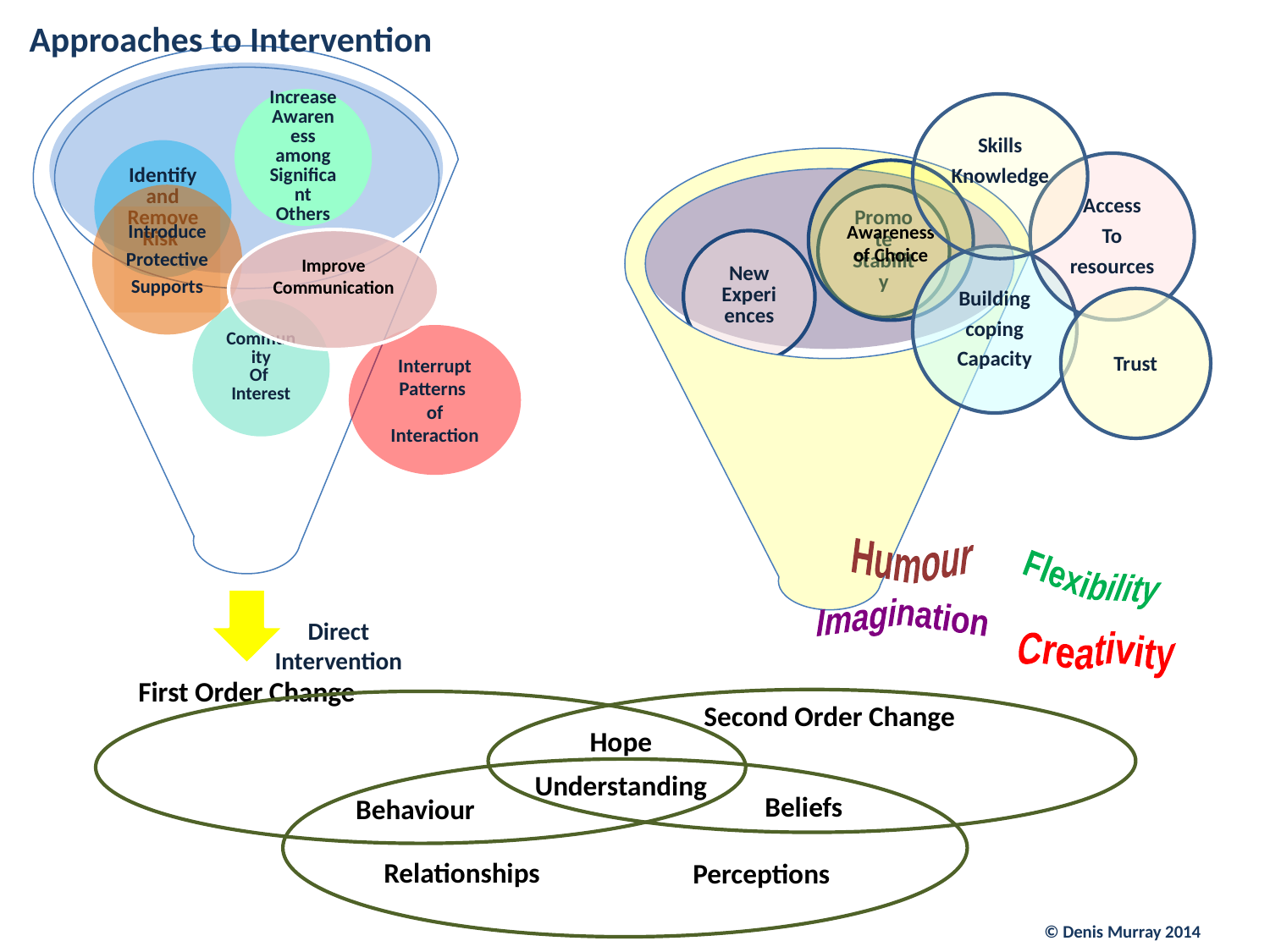

Approaches to Intervention
First Order Change
Community
Of
Interest
Increase Awareness
among
Significant Others
Identify
and
Remove
Risk
Skills
Knowledge

New
Experiences
Modelling Relationships
Second Order Change
Access
To
resources

Awareness
of Choice

Introduce
Protective
Supports
Improve
Communication
Building
coping
Capacity

Trust

Interrupt
Patterns
of
Interaction
Humour
Flexibility

Direct
Intervention
Imagination
Creativity

Hope

Understanding
Beliefs
Behaviour
Relationships
Perceptions
© Denis Murray 2014